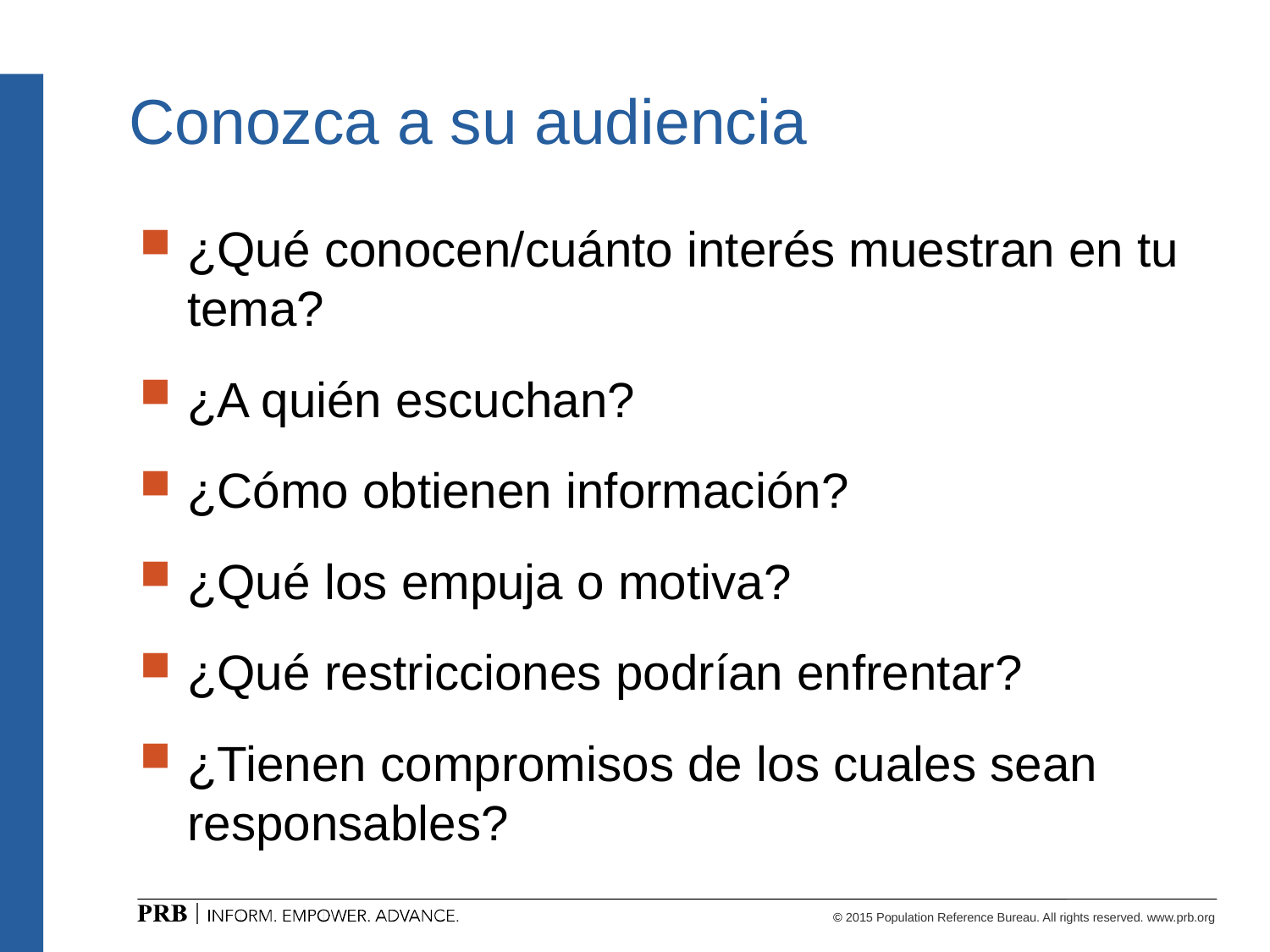

# Conozca a su audiencia
¿Qué conocen/cuánto interés muestran en tu tema?
¿A quién escuchan?
¿Cómo obtienen información?
¿Qué los empuja o motiva?
¿Qué restricciones podrían enfrentar?
¿Tienen compromisos de los cuales sean responsables?